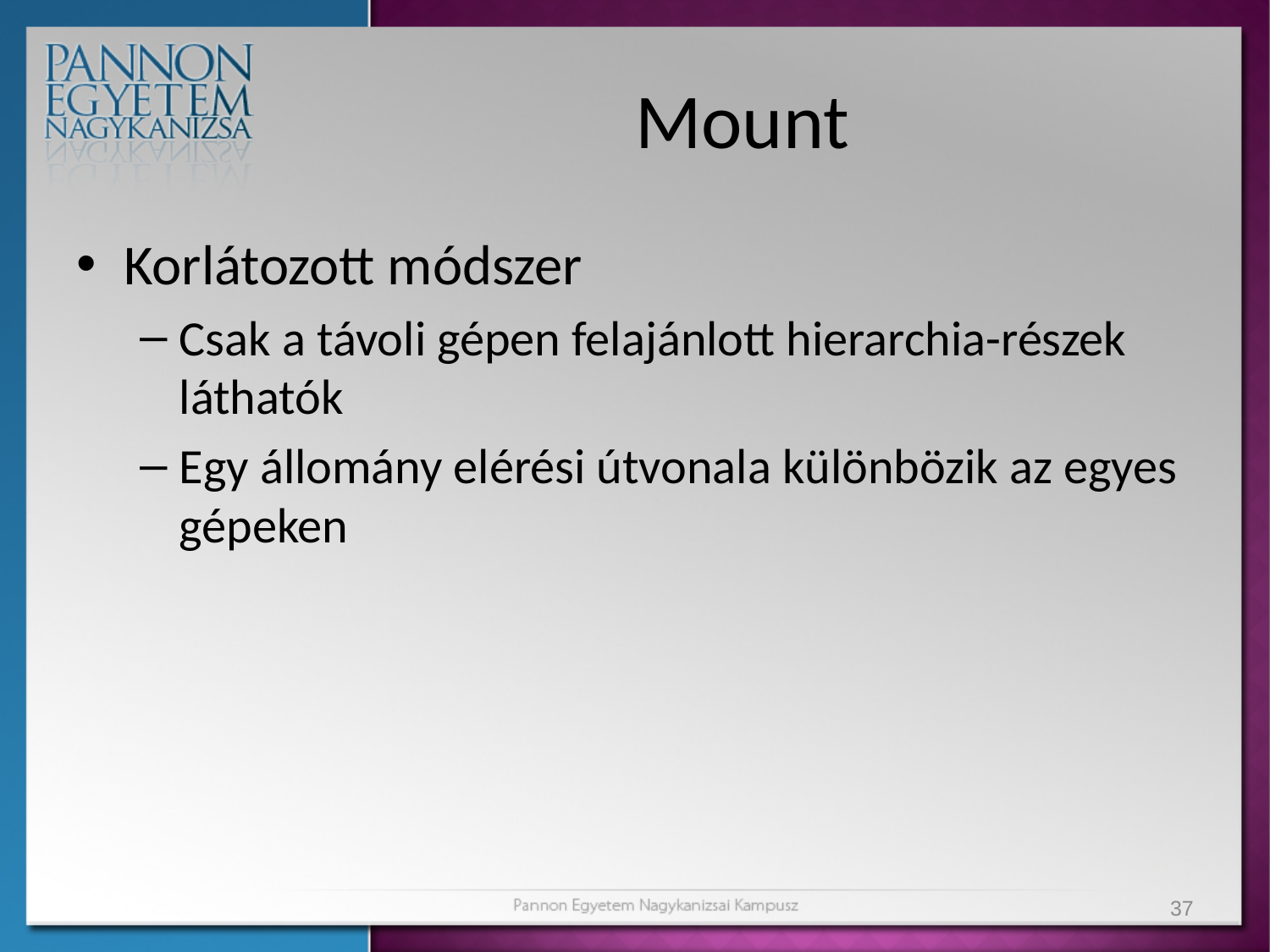

# Mount
Korlátozott módszer
Csak a távoli gépen felajánlott hierarchia-részek láthatók
Egy állomány elérési útvonala különbözik az egyes gépeken
37